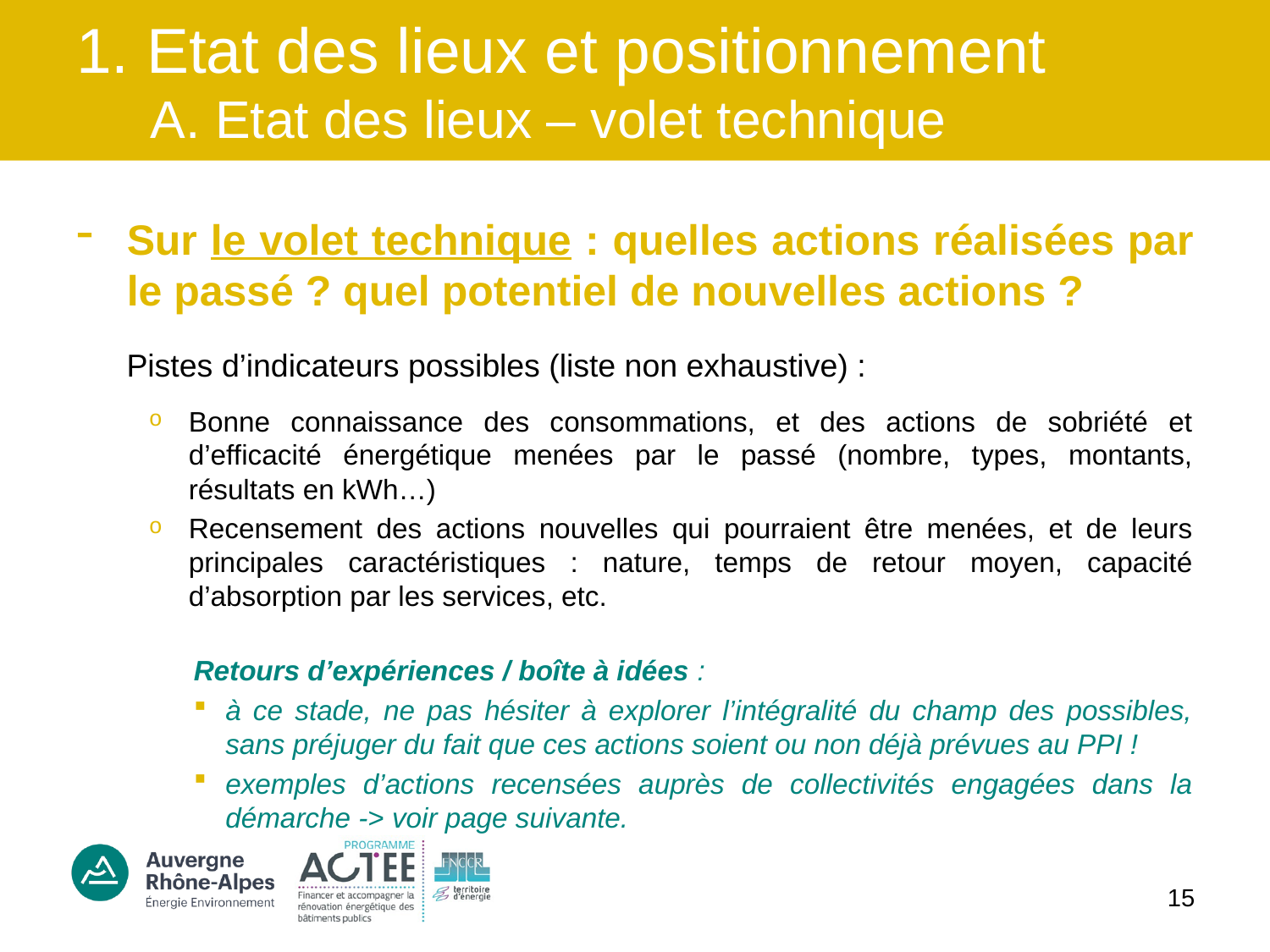

# 1. Etat des lieux et positionnement A. Etat des lieux – volet technique
Sur le volet technique : quelles actions réalisées par le passé ? quel potentiel de nouvelles actions ?

Pistes d’indicateurs possibles (liste non exhaustive) :

Bonne connaissance des consommations, et des actions de sobriété et d’efficacité énergétique menées par le passé (nombre, types, montants, résultats en kWh…)
Recensement des actions nouvelles qui pourraient être menées, et de leurs principales caractéristiques : nature, temps de retour moyen, capacité d’absorption par les services, etc.

Retours d’expériences / boîte à idées :
à ce stade, ne pas hésiter à explorer l’intégralité du champ des possibles, sans préjuger du fait que ces actions soient ou non déjà prévues au PPI !
exemples d’actions recensées auprès de collectivités engagées dans la démarche -> voir page suivante.